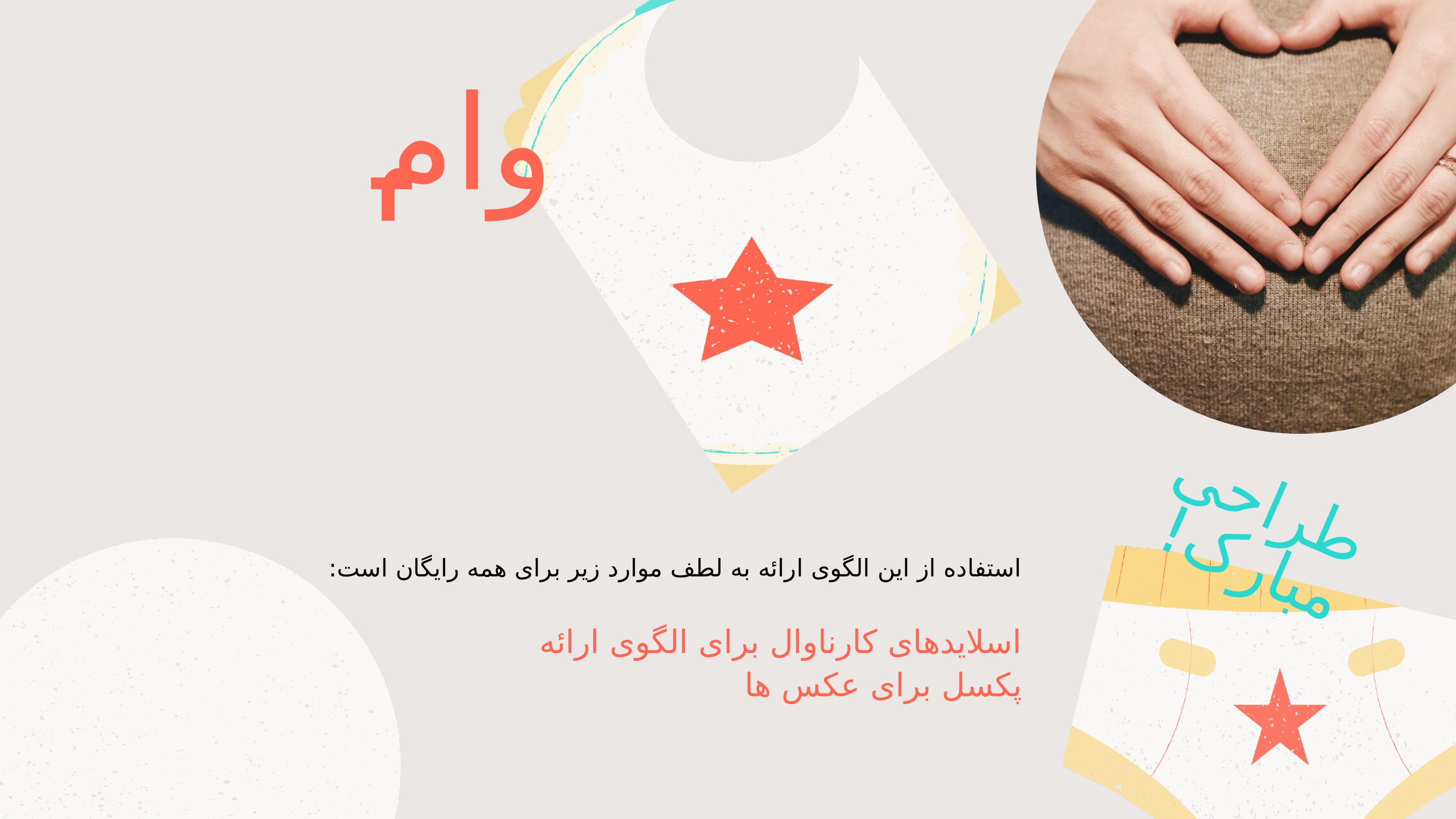

وام
طراحی مبارک!

استفاده از این الگوی ارائه به لطف موارد زیر برای همه رایگان است:
اسلایدهای کارناوال برای الگوی ارائه
پکسل برای عکس ها